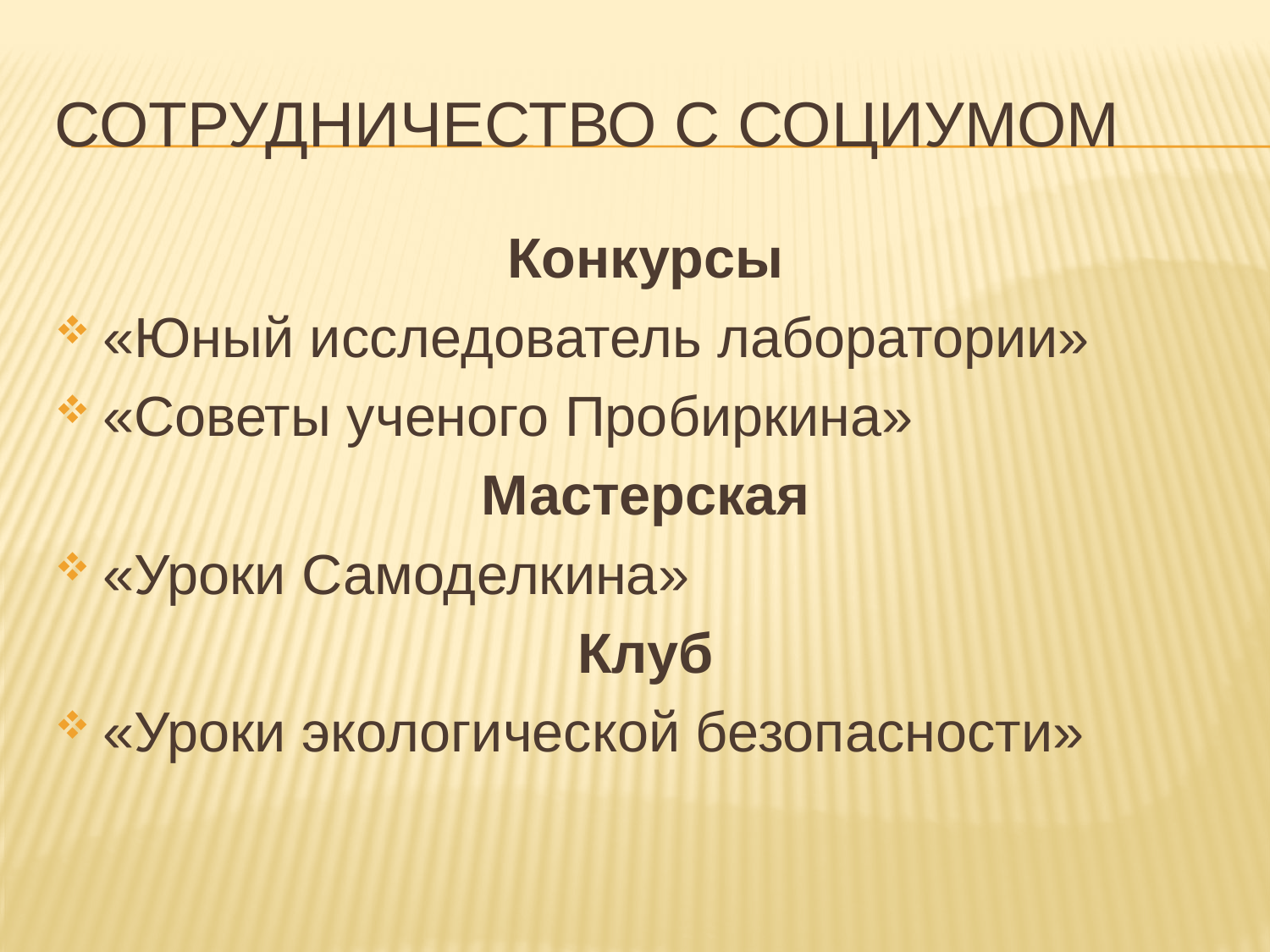

# Сотрудничество с социумом
Конкурсы
«Юный исследователь лаборатории»
«Советы ученого Пробиркина»
Мастерская
«Уроки Самоделкина»
Клуб
«Уроки экологической безопасности»